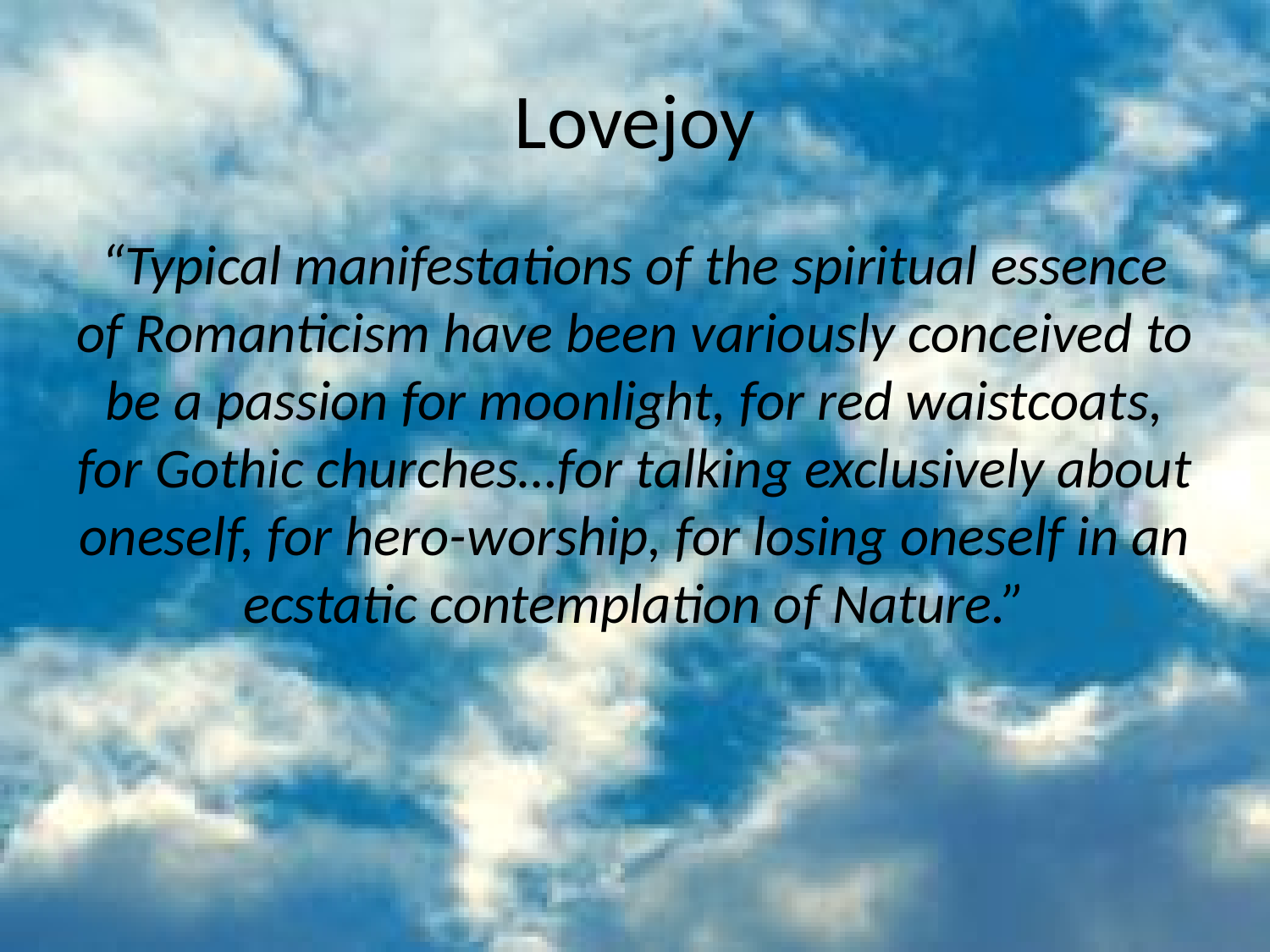

# Lovejoy
“Typical manifestations of the spiritual essence of Romanticism have been variously conceived to be a passion for moonlight, for red waistcoats, for Gothic churches…for talking exclusively about oneself, for hero-worship, for losing oneself in an ecstatic contemplation of Nature.”